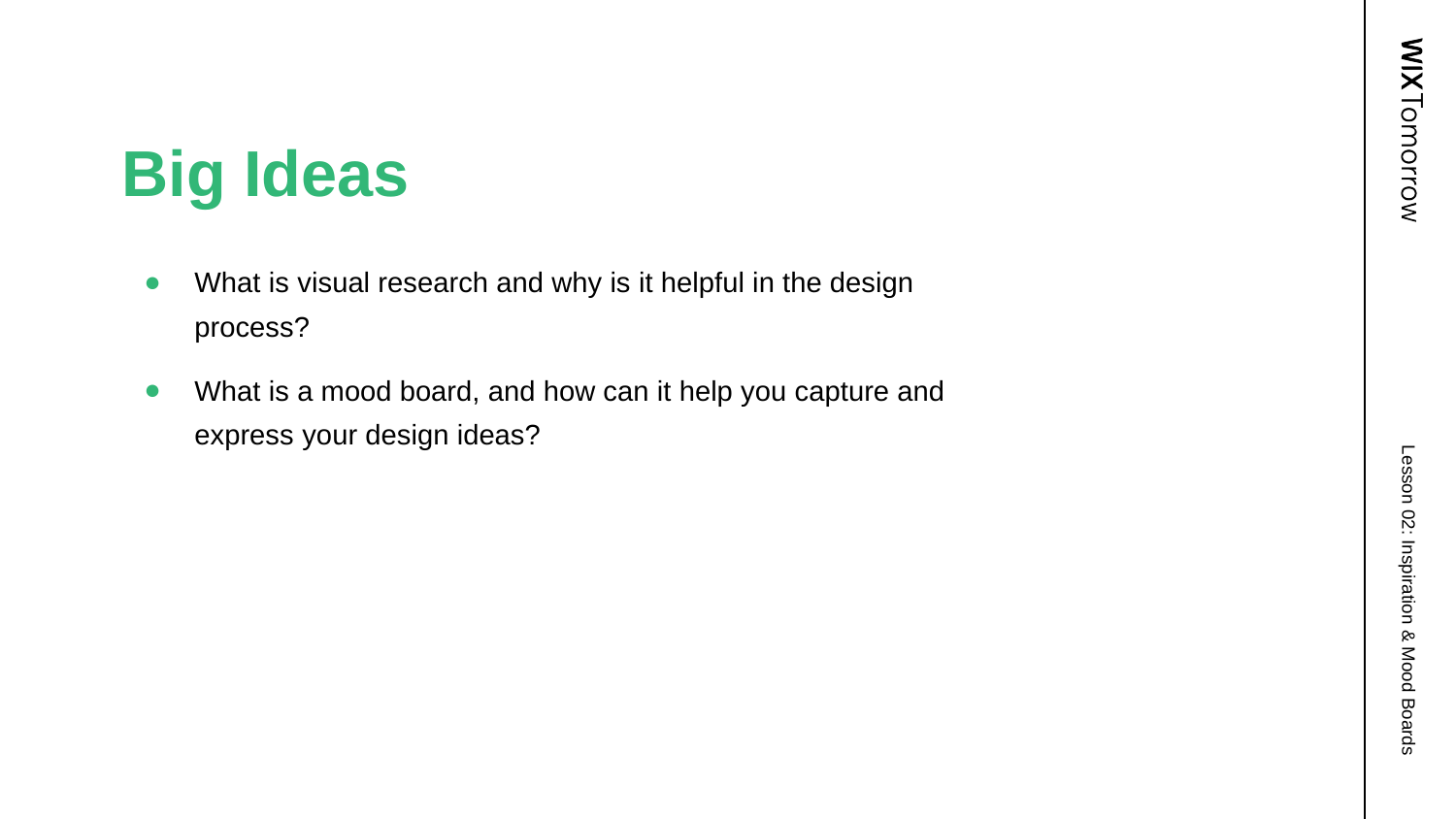

# Big Ideas
What is visual research and why is it helpful in the design process?
What is a mood board, and how can it help you capture and express your design ideas?